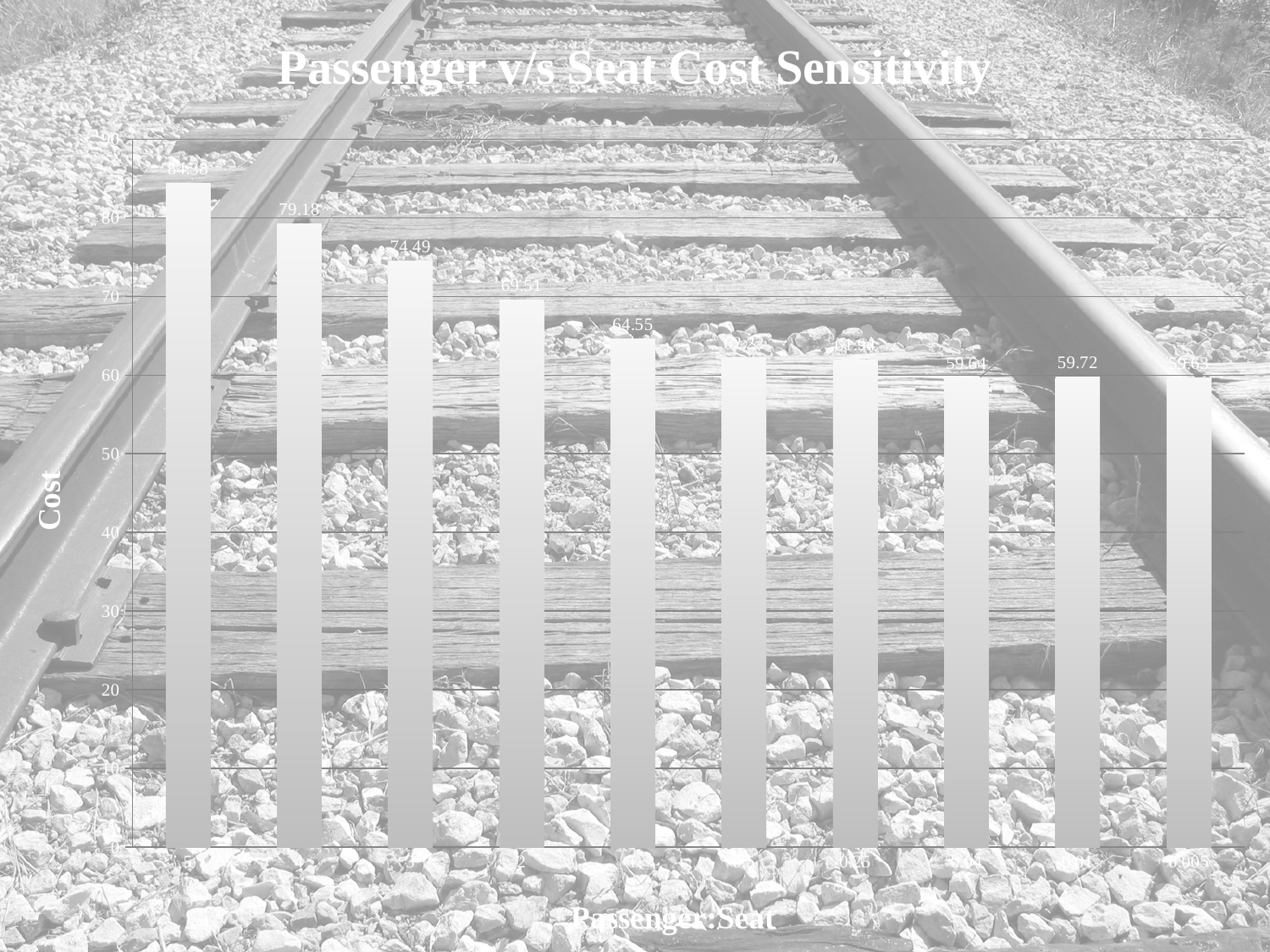

### Chart: Passenger v/s Seat Cost Sensitivity

| Category |  |
|---|---|
| 5 | 84.38 |
| 4 | 79.17999999999999 |
| 3 | 74.49 |
| 2 | 69.51 |
| 1 | 64.55 |
| 0.5 | 62.22 |
| 0.25 | 61.94 |
| 0.04 | 59.64 |
| 0.01 | 59.72 |
| 5.0000000000000001E-3 | 59.63 |